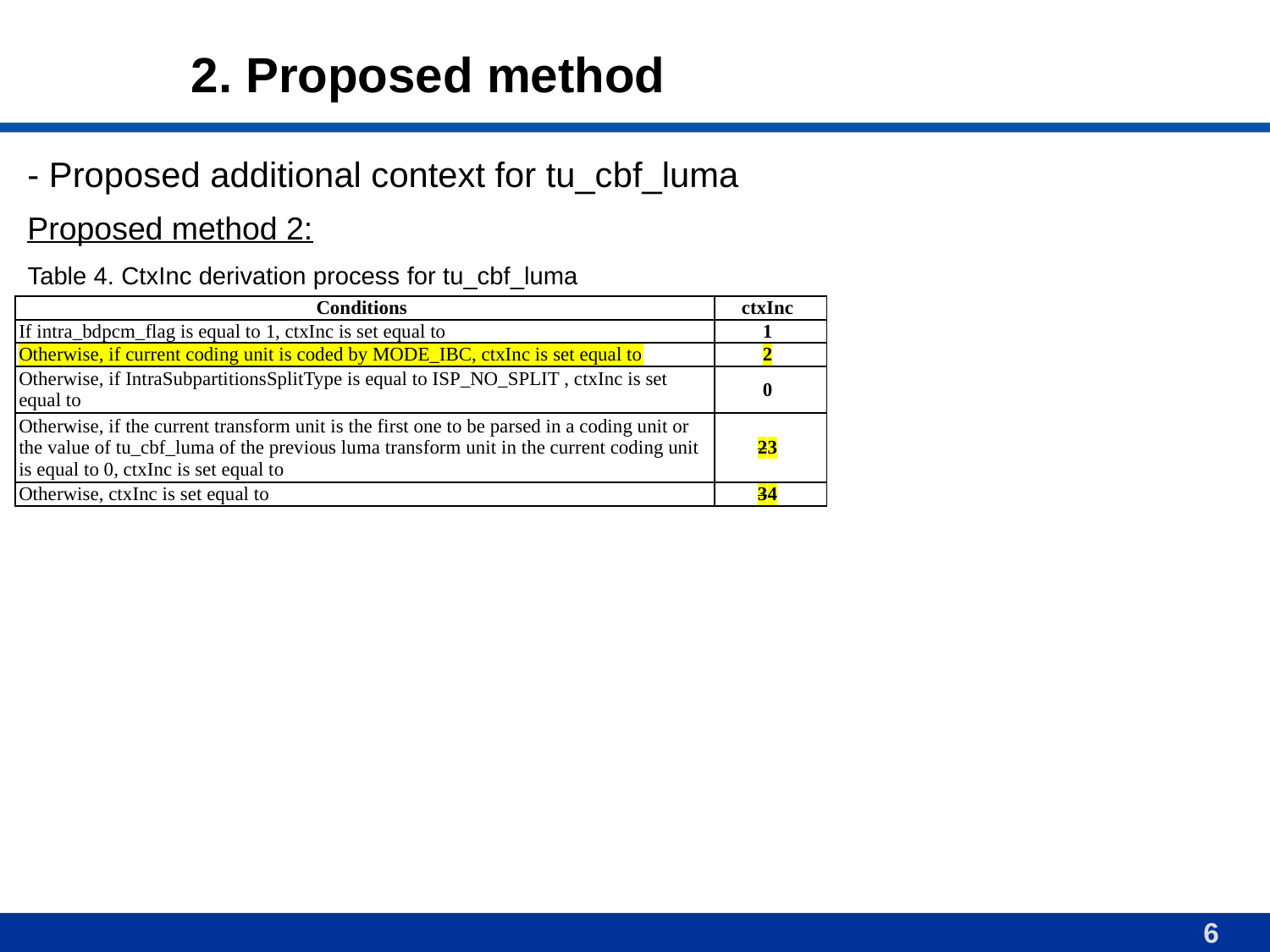

# 2. Proposed method
- Proposed additional context for tu_cbf_luma
Proposed method 2:
Table 4. CtxInc derivation process for tu_cbf_luma
| Conditions | ctxInc |
| --- | --- |
| If intra\_bdpcm\_flag is equal to 1, ctxInc is set equal to | 1 |
| Otherwise, if current coding unit is coded by MODE\_IBC, ctxInc is set equal to | 2 |
| Otherwise, if IntraSubpartitionsSplitType is equal to ISP\_NO\_SPLIT , ctxInc is set equal to | 0 |
| Otherwise, if the current transform unit is the first one to be parsed in a coding unit or the value of tu\_cbf\_luma of the previous luma transform unit in the current coding unit is equal to 0, ctxInc is set equal to | 23 |
| Otherwise, ctxInc is set equal to | 34 |
6